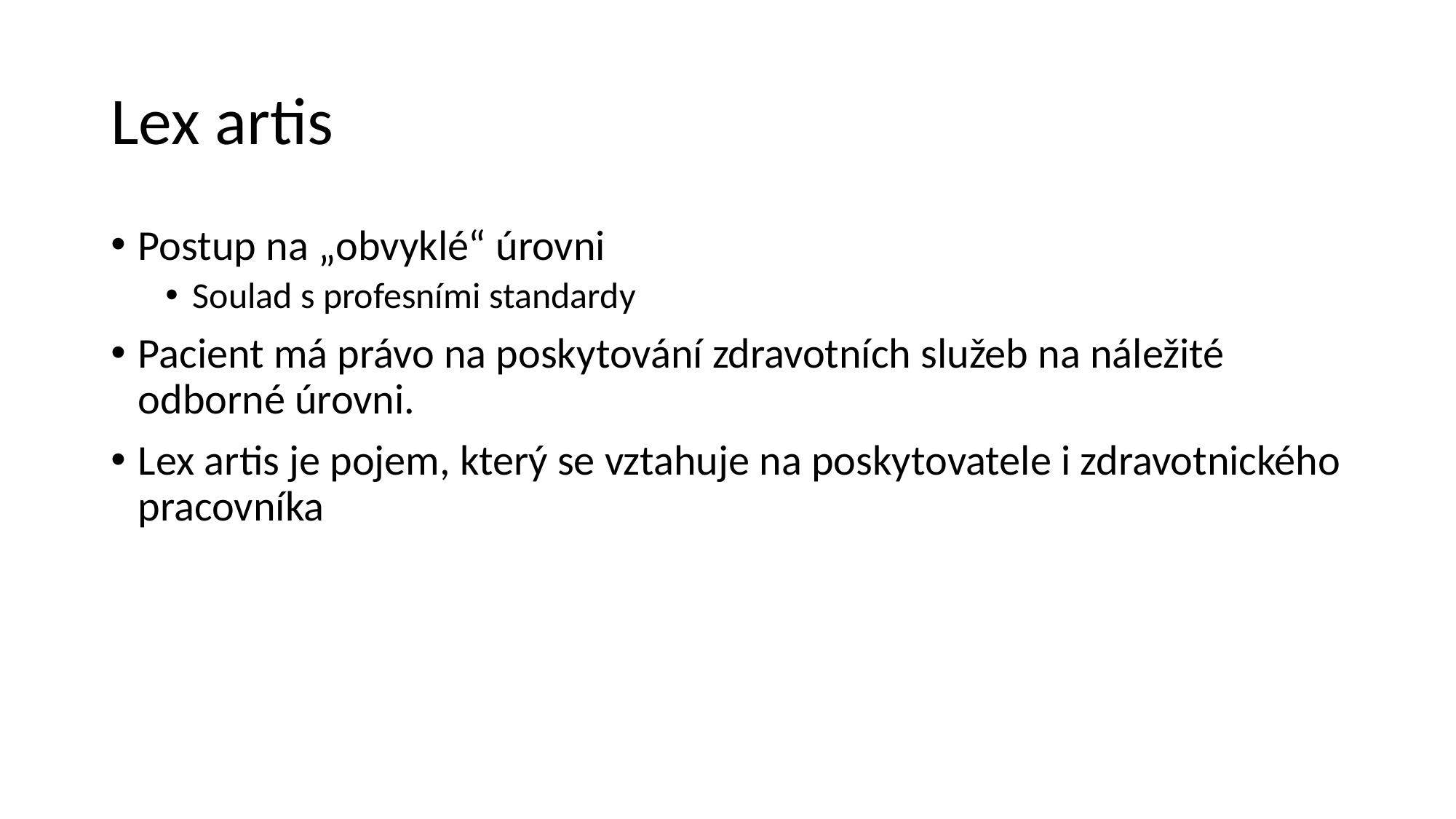

# Lex artis
Postup na „obvyklé“ úrovni
Soulad s profesními standardy
Pacient má právo na poskytování zdravotních služeb na náležité odborné úrovni.
Lex artis je pojem, který se vztahuje na poskytovatele i zdravotnického pracovníka